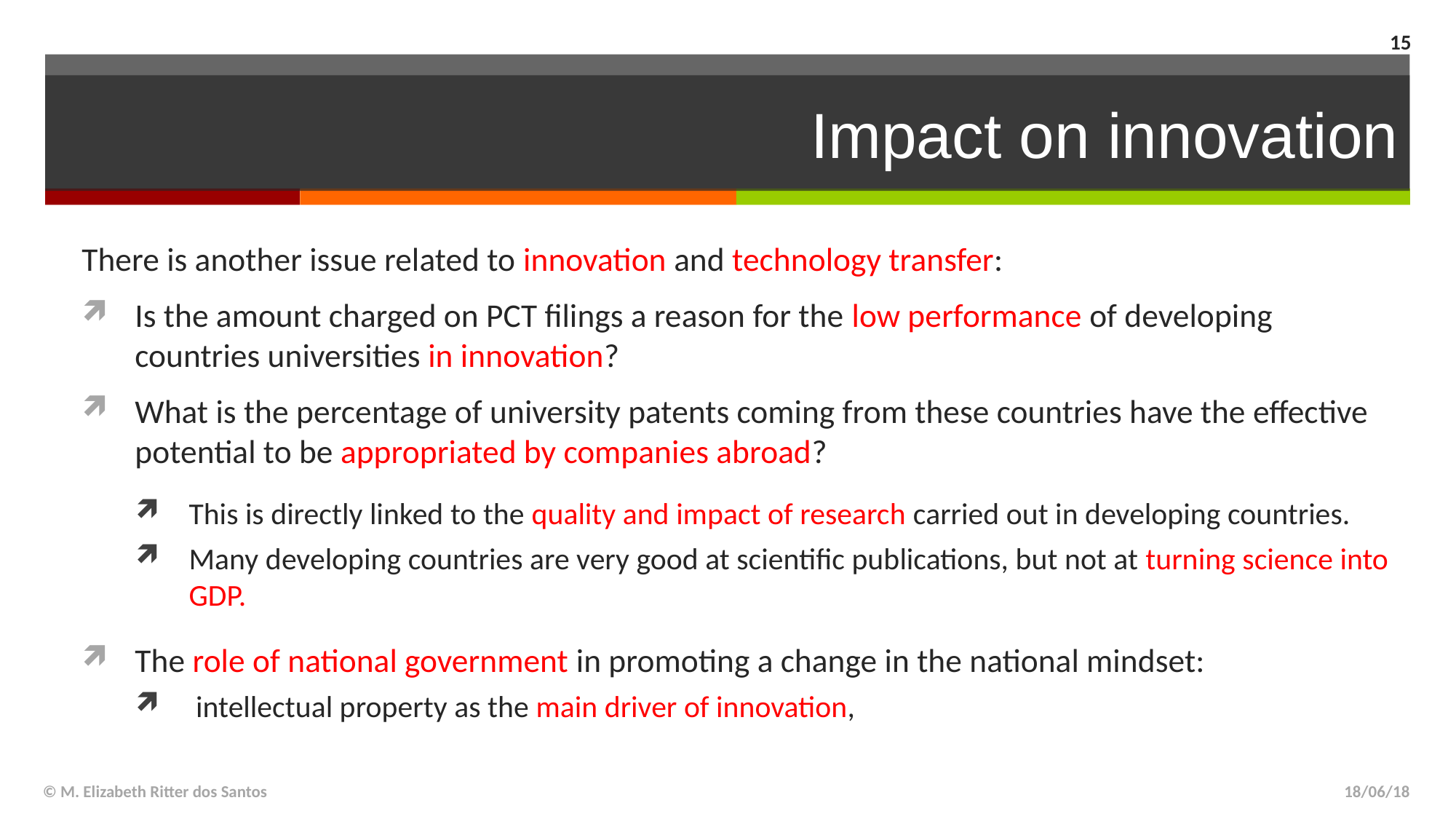

15
# Impact on innovation
There is another issue related to innovation and technology transfer:
Is the amount charged on PCT filings a reason for the low performance of developing countries universities in innovation?
What is the percentage of university patents coming from these countries have the effective potential to be appropriated by companies abroad?
This is directly linked to the quality and impact of research carried out in developing countries.
Many developing countries are very good at scientific publications, but not at turning science into GDP.
The role of national government in promoting a change in the national mindset:
 intellectual property as the main driver of innovation,

© M. Elizabeth Ritter dos Santos
18/06/18